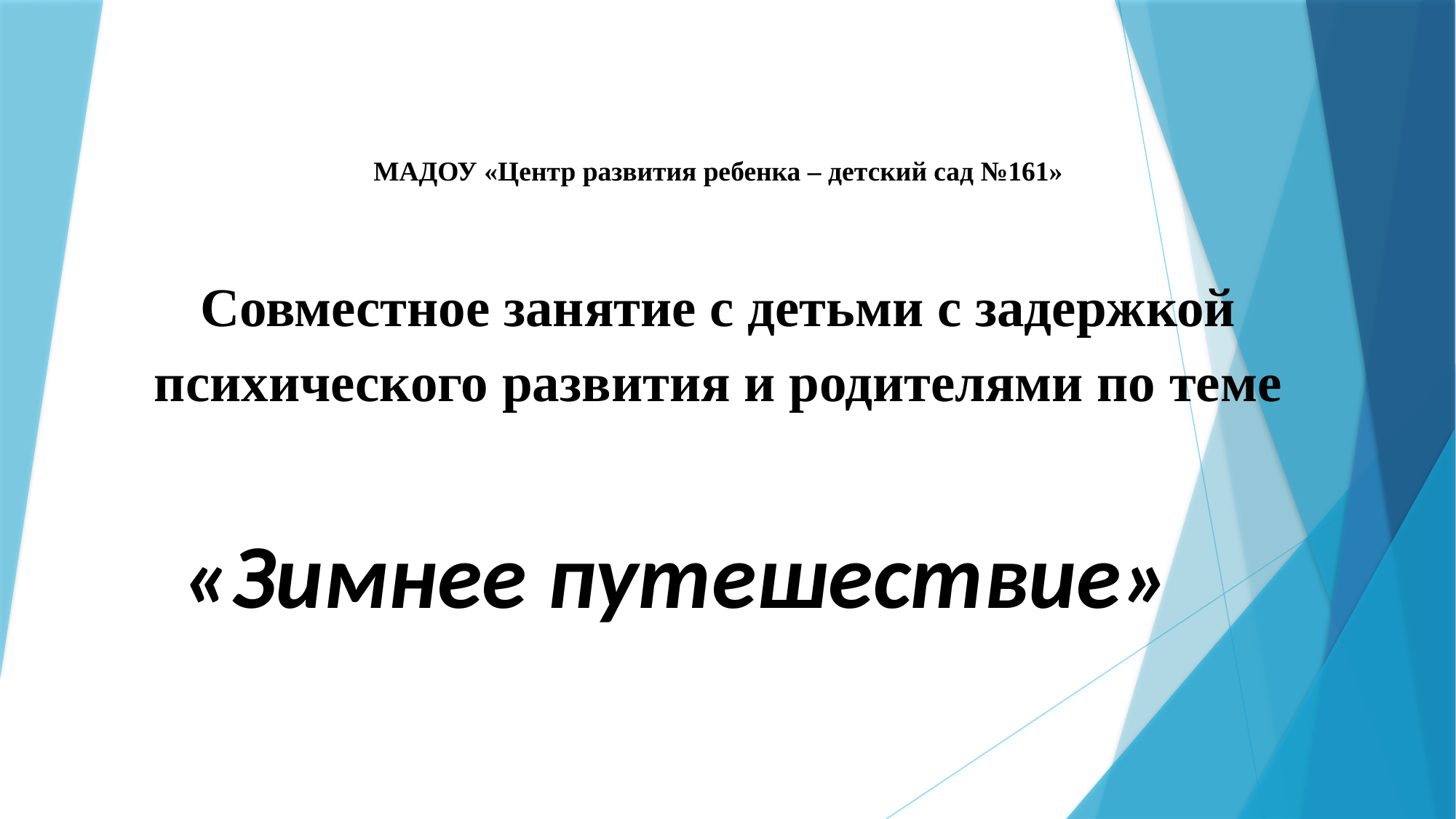

# МАДОУ «Центр развития ребенка – детский сад №161» Совместное занятие с детьми с задержкой психического развития и родителями по теме
«Зимнее путешествие»